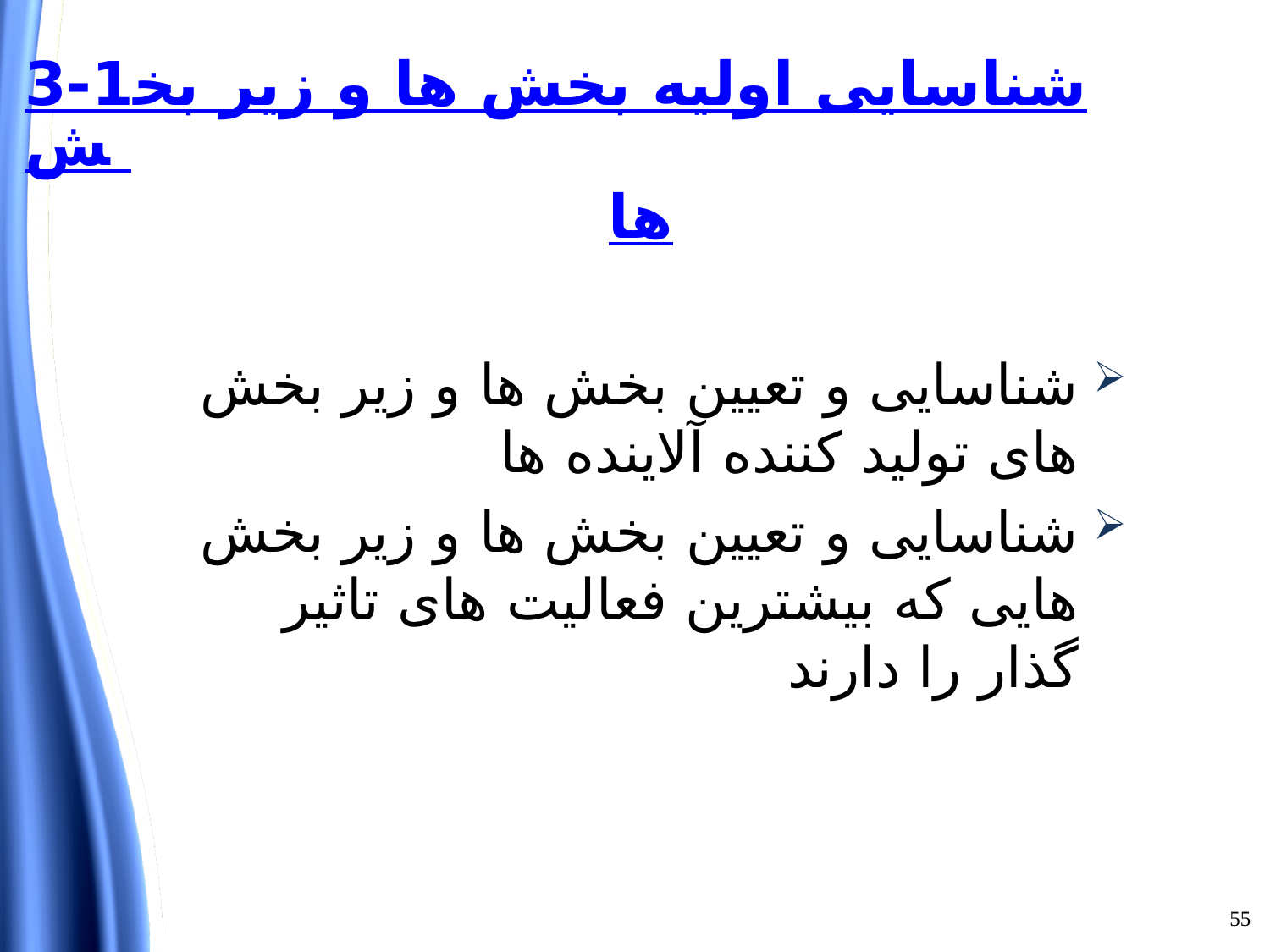

# 3-1	شناسایی اولیه بخش ها و زیر بخش ها
شناسایی و تعیین بخش ها و زیر بخش های تولید کننده آلاینده ها
شناسایی و تعیین بخش ها و زیر بخش هایی که بیشترین فعالیت های تاثیر گذار را دارند
55